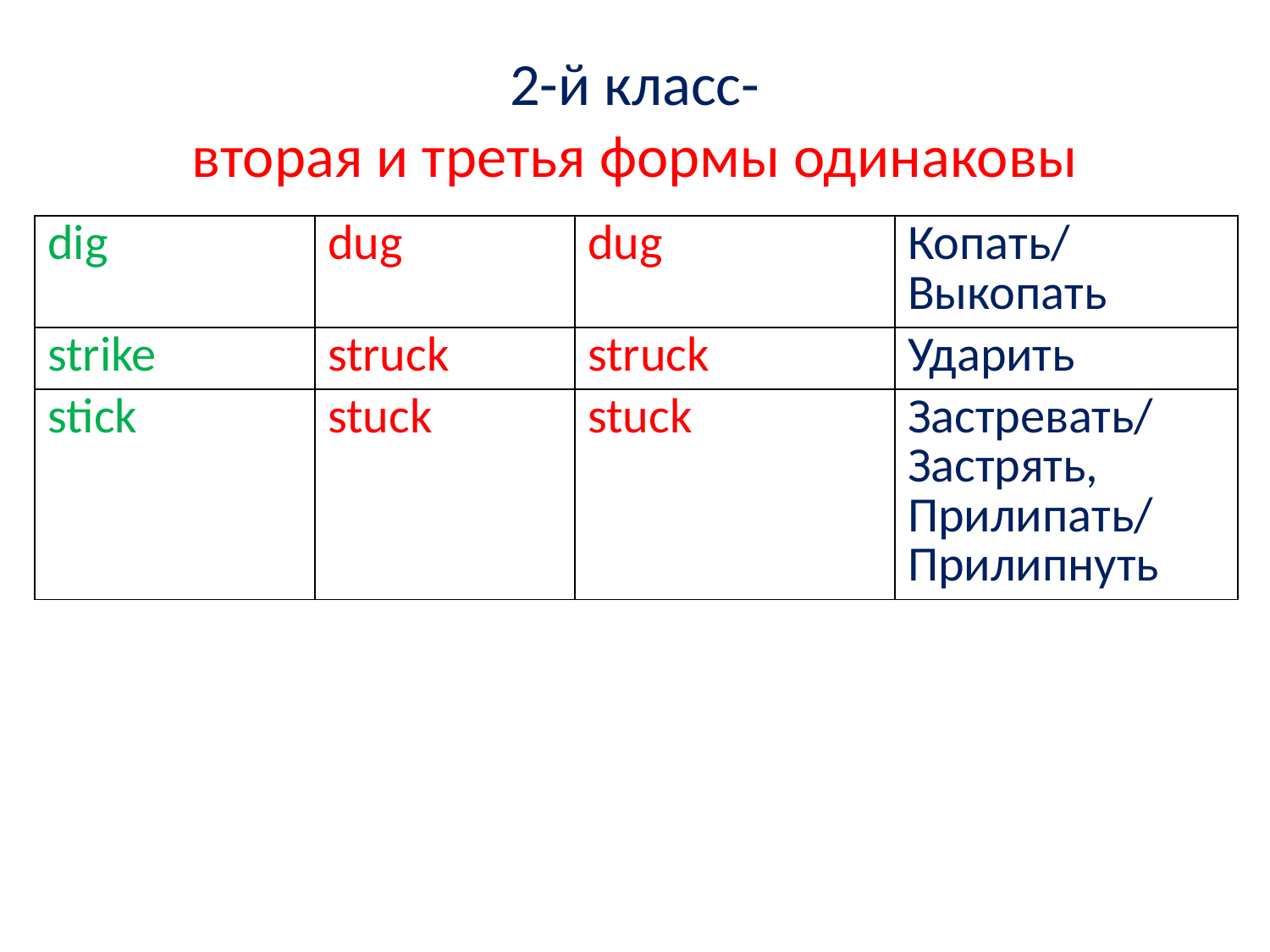

# 2-й класс- вторая и третья формы одинаковы
| dig | dug | dug | Копать/ Выкопать |
| --- | --- | --- | --- |
| strike | struck | struck | Ударить |
| stick | stuck | stuck | Застревать/ Застрять, Прилипать/ Прилипнуть |